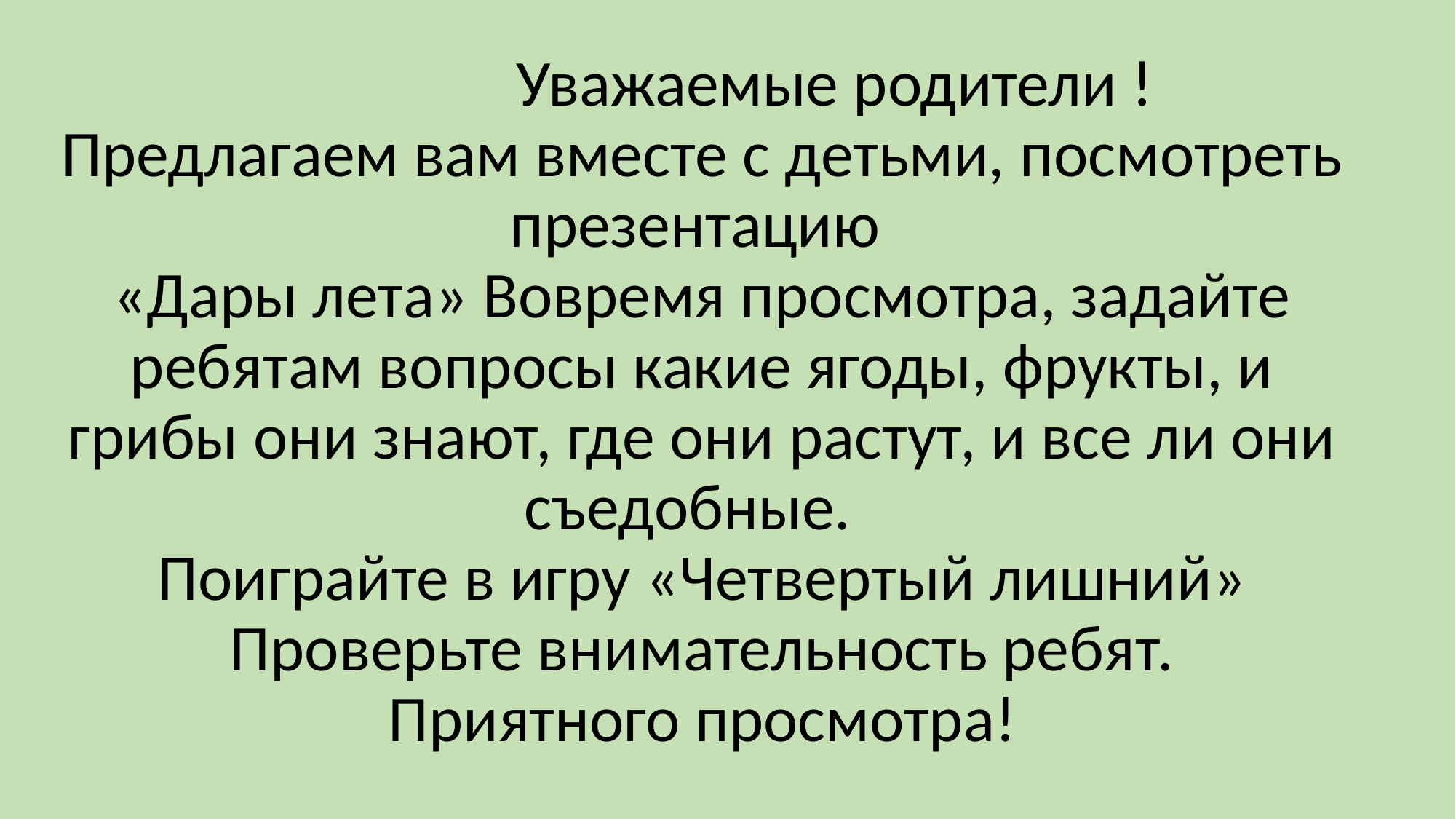

# Уважаемые родители ! Предлагаем вам вместе с детьми, посмотреть презентацию «Дары лета» Вовремя просмотра, задайте ребятам вопросы какие ягоды, фрукты, и грибы они знают, где они растут, и все ли они съедобные. Поиграйте в игру «Четвертый лишний» Проверьте внимательность ребят. Приятного просмотра!